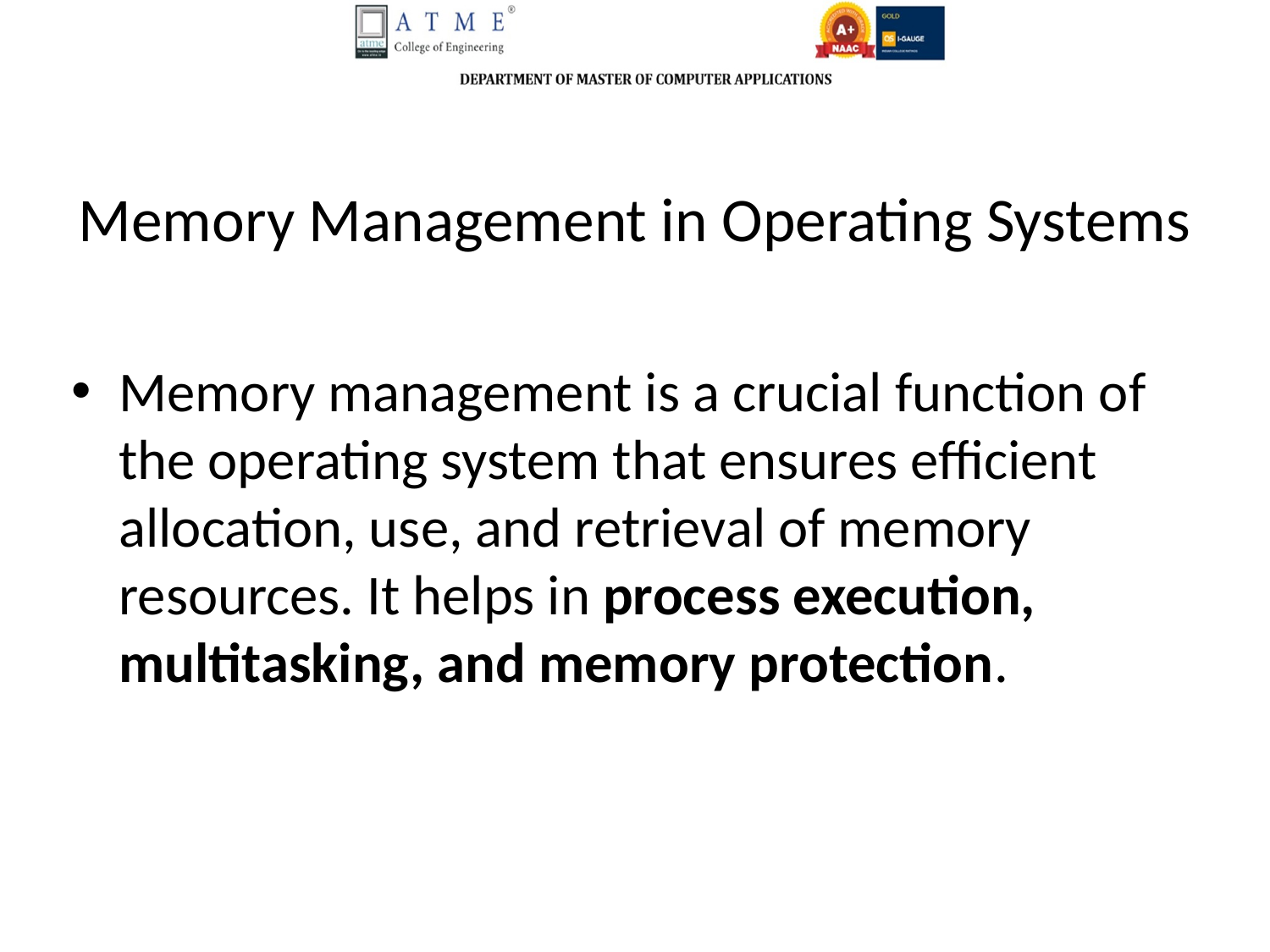

# Memory Management in Operating Systems
Memory management is a crucial function of the operating system that ensures efficient allocation, use, and retrieval of memory resources. It helps in process execution, multitasking, and memory protection.